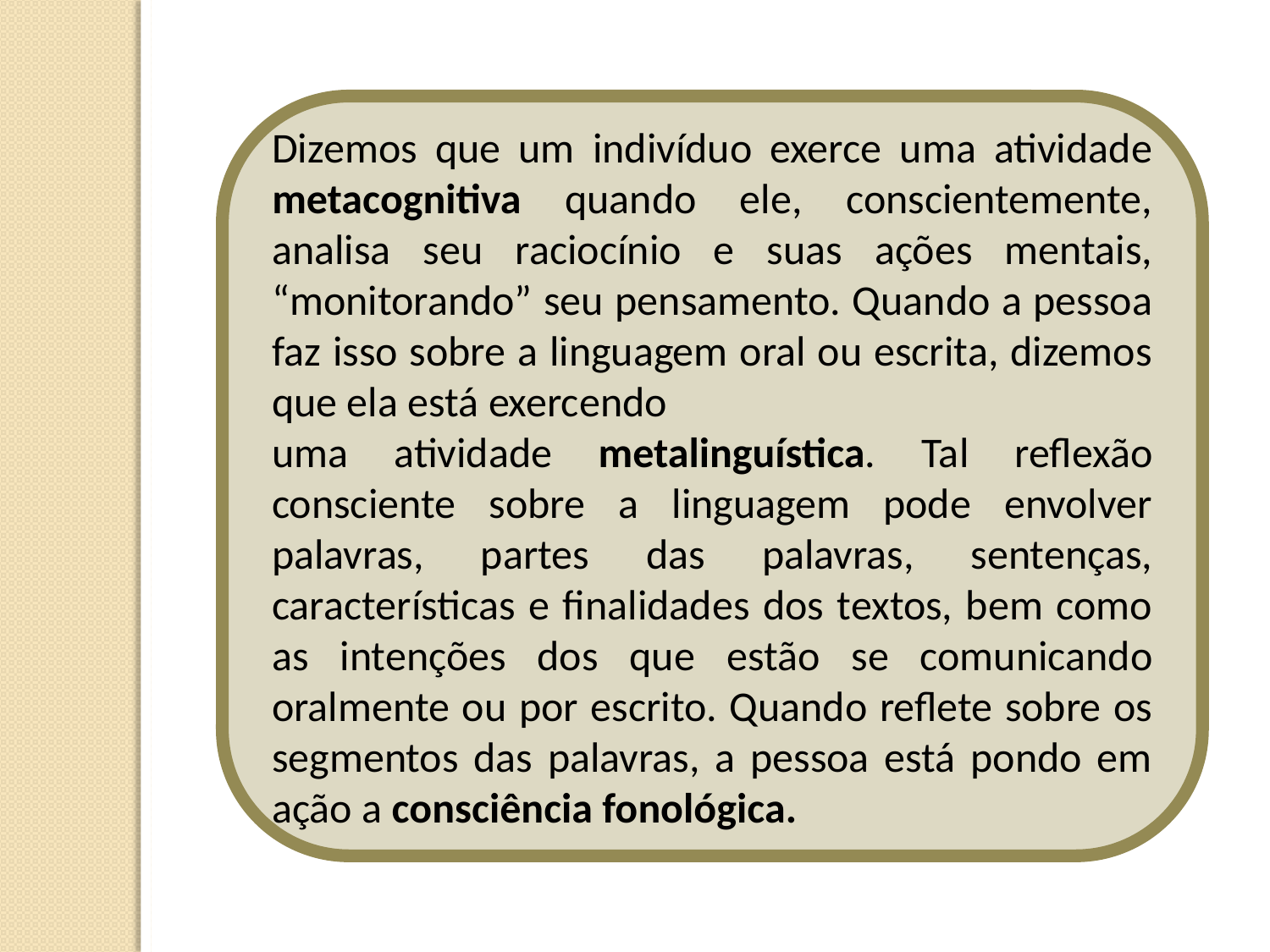

Dizemos que um indivíduo exerce uma atividade metacognitiva quando ele, conscientemente, analisa seu raciocínio e suas ações mentais, “monitorando” seu pensamento. Quando a pessoa faz isso sobre a linguagem oral ou escrita, dizemos que ela está exercendo
uma atividade metalinguística. Tal reflexão consciente sobre a linguagem pode envolver palavras, partes das palavras, sentenças, características e finalidades dos textos, bem como as intenções dos que estão se comunicando oralmente ou por escrito. Quando reflete sobre os segmentos das palavras, a pessoa está pondo em ação a consciência fonológica.